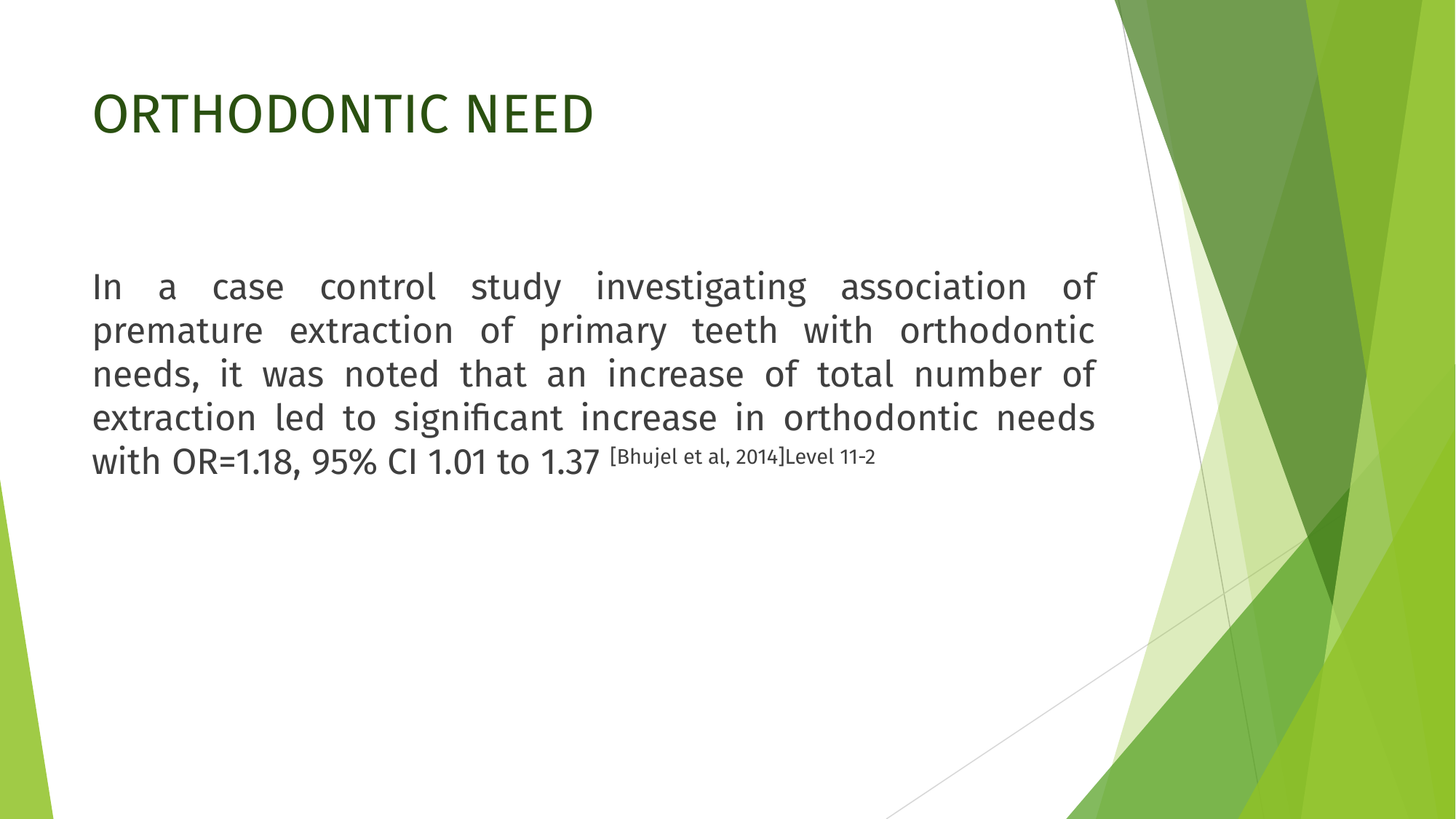

# ORTHODONTIC NEED
In a case control study investigating association of premature extraction of primary teeth with orthodontic needs, it was noted that an increase of total number of extraction led to significant increase in orthodontic needs with OR=1.18, 95% CI 1.01 to 1.37 [Bhujel et al, 2014]Level 11-2